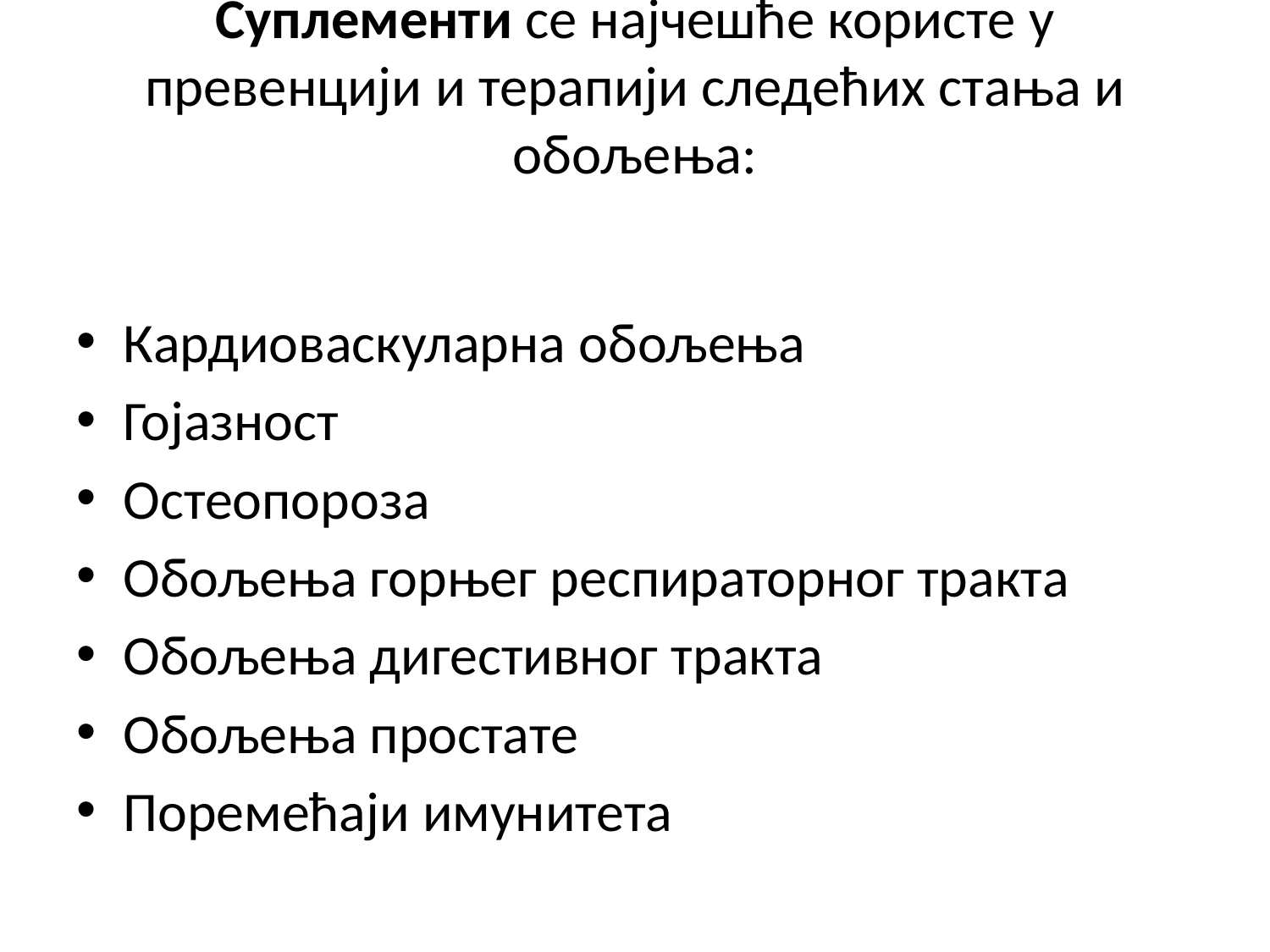

# Суплементи се најчешће користе у превенцији и терапији следећих стања и обољења:

Кардиоваскуларна обољења
Гојазност
Остеопороза
Обољења горњег респираторног тракта
Обољења дигестивног тракта
Обољења простате
Поремећаји имунитета